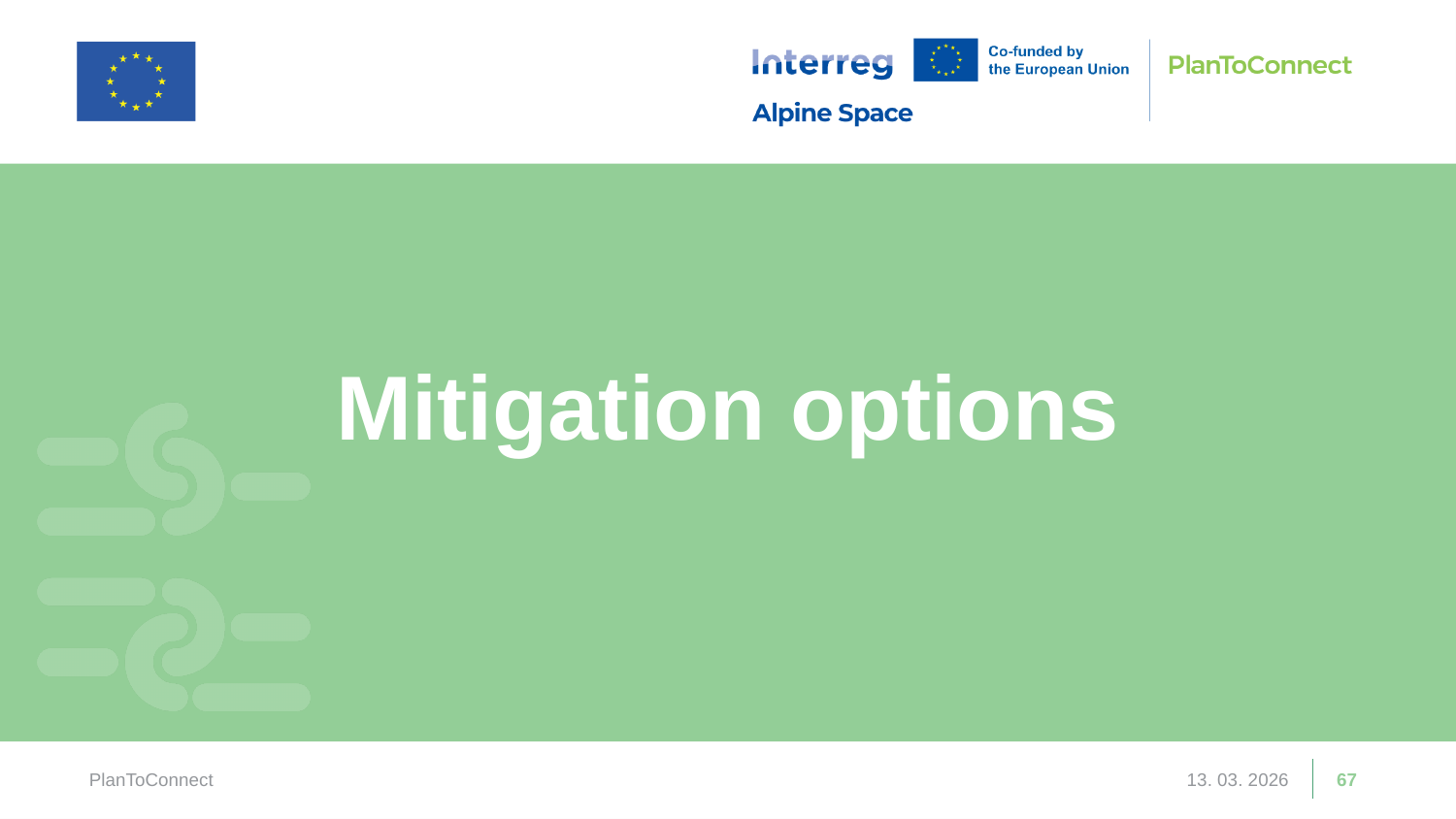

Mitigation options
PlanToConnect
13. 03. 2026
67